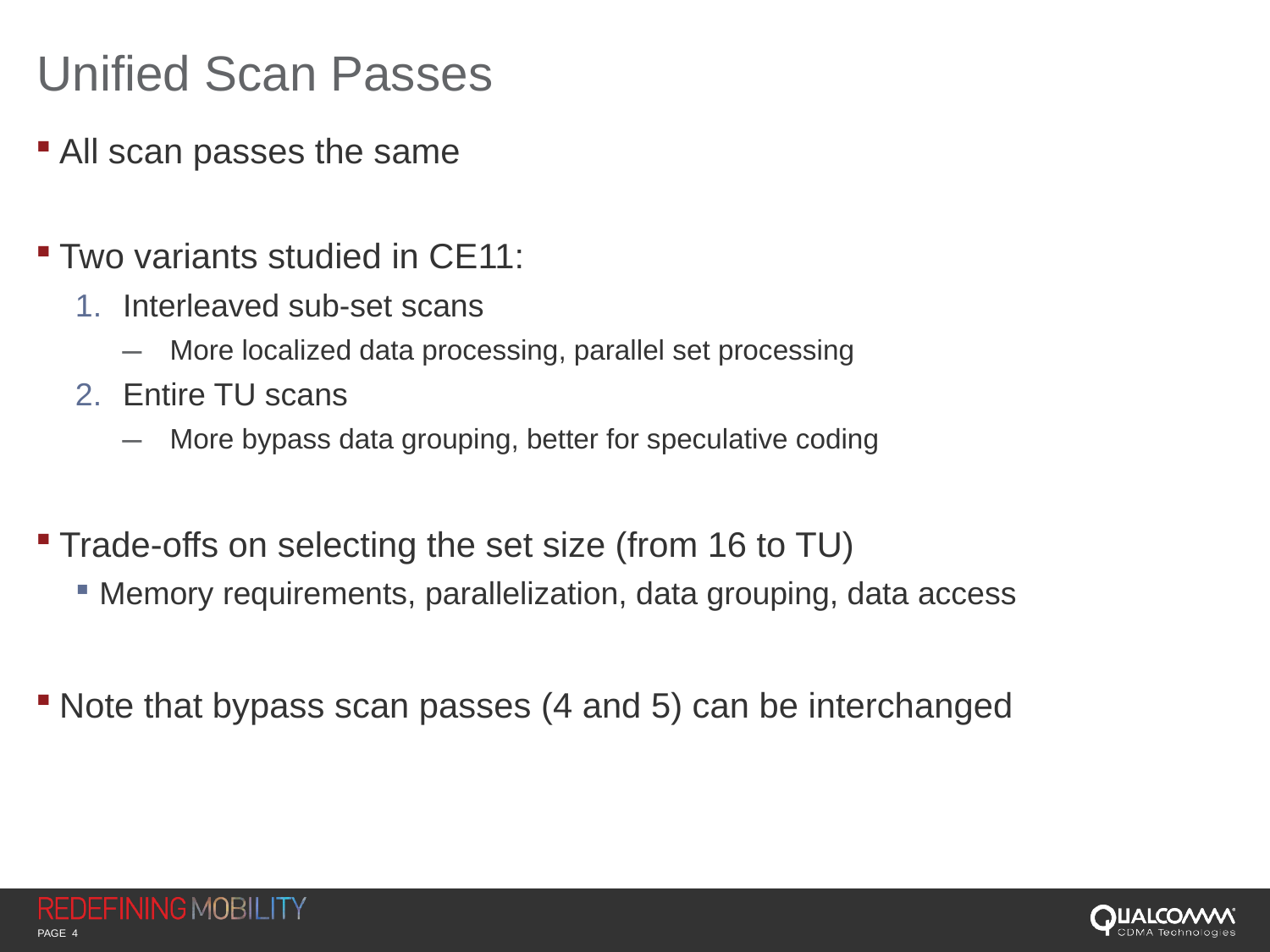

# Unified Scan Passes
All scan passes the same

Two variants studied in CE11:
Interleaved sub-set scans
More localized data processing, parallel set processing
Entire TU scans
More bypass data grouping, better for speculative coding

Trade-offs on selecting the set size (from 16 to TU)
Memory requirements, parallelization, data grouping, data access

Note that bypass scan passes (4 and 5) can be interchanged